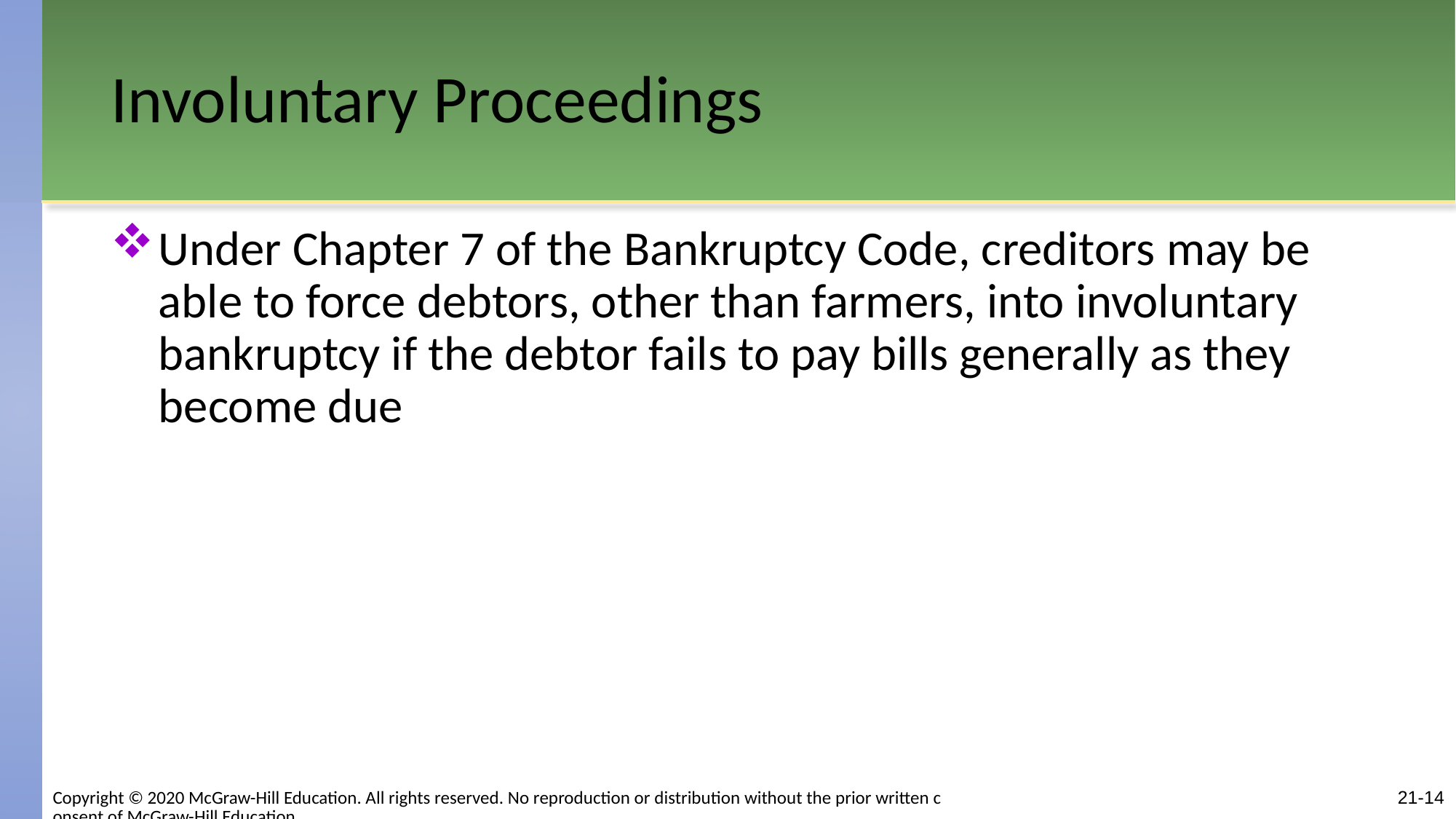

# Involuntary Proceedings
Under Chapter 7 of the Bankruptcy Code, creditors may be able to force debtors, other than farmers, into involuntary bankruptcy if the debtor fails to pay bills generally as they become due

Copyright © 2020 McGraw-Hill Education. All rights reserved. No reproduction or distribution without the prior written consent of McGraw-Hill Education.
21-14